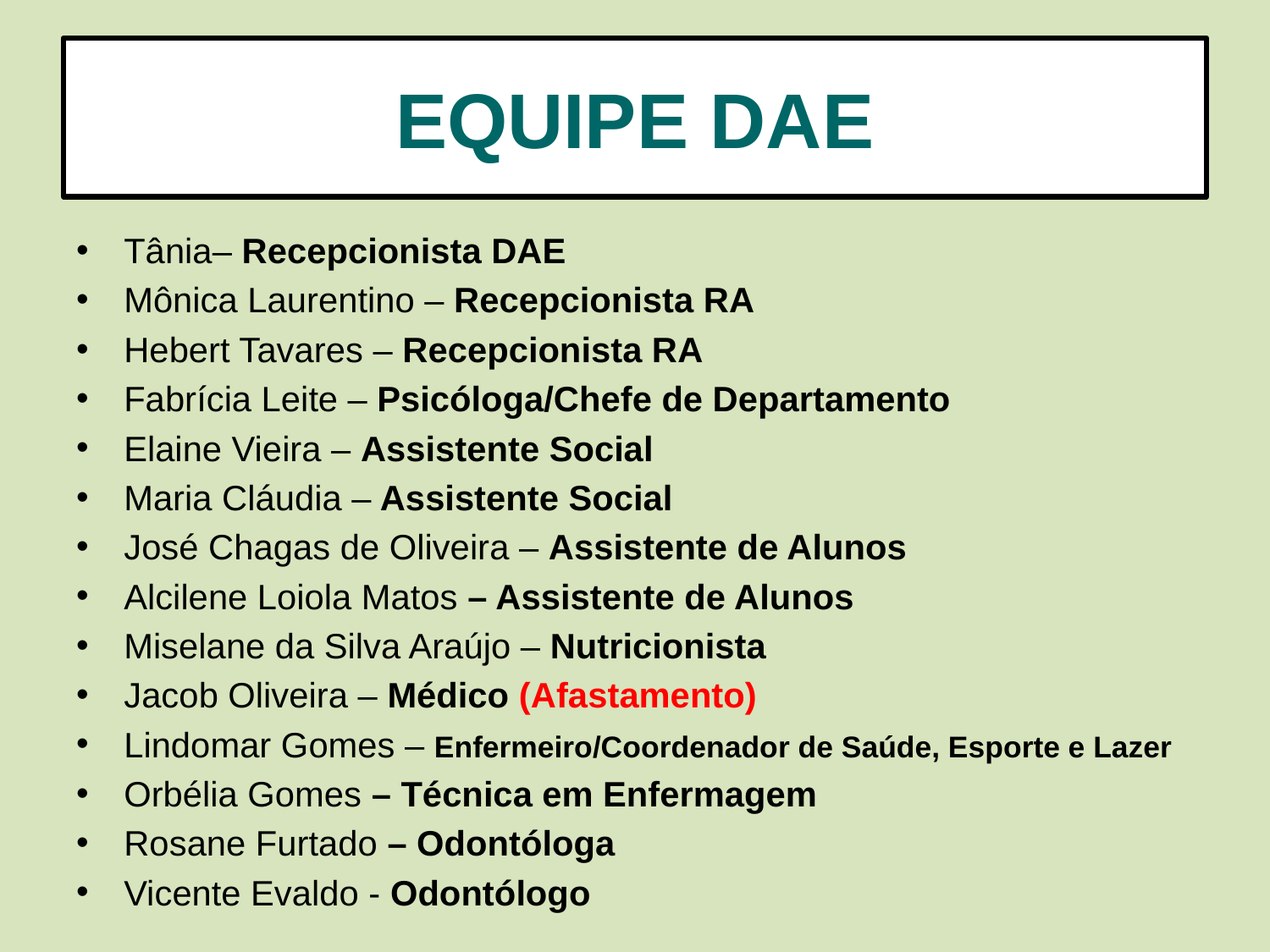

# EQUIPE DAE
Tânia– Recepcionista DAE
Mônica Laurentino – Recepcionista RA
Hebert Tavares – Recepcionista RA
Fabrícia Leite – Psicóloga/Chefe de Departamento
Elaine Vieira – Assistente Social
Maria Cláudia – Assistente Social
José Chagas de Oliveira – Assistente de Alunos
Alcilene Loiola Matos – Assistente de Alunos
Miselane da Silva Araújo – Nutricionista
Jacob Oliveira – Médico (Afastamento)
Lindomar Gomes – Enfermeiro/Coordenador de Saúde, Esporte e Lazer
Orbélia Gomes – Técnica em Enfermagem
Rosane Furtado – Odontóloga
Vicente Evaldo - Odontólogo